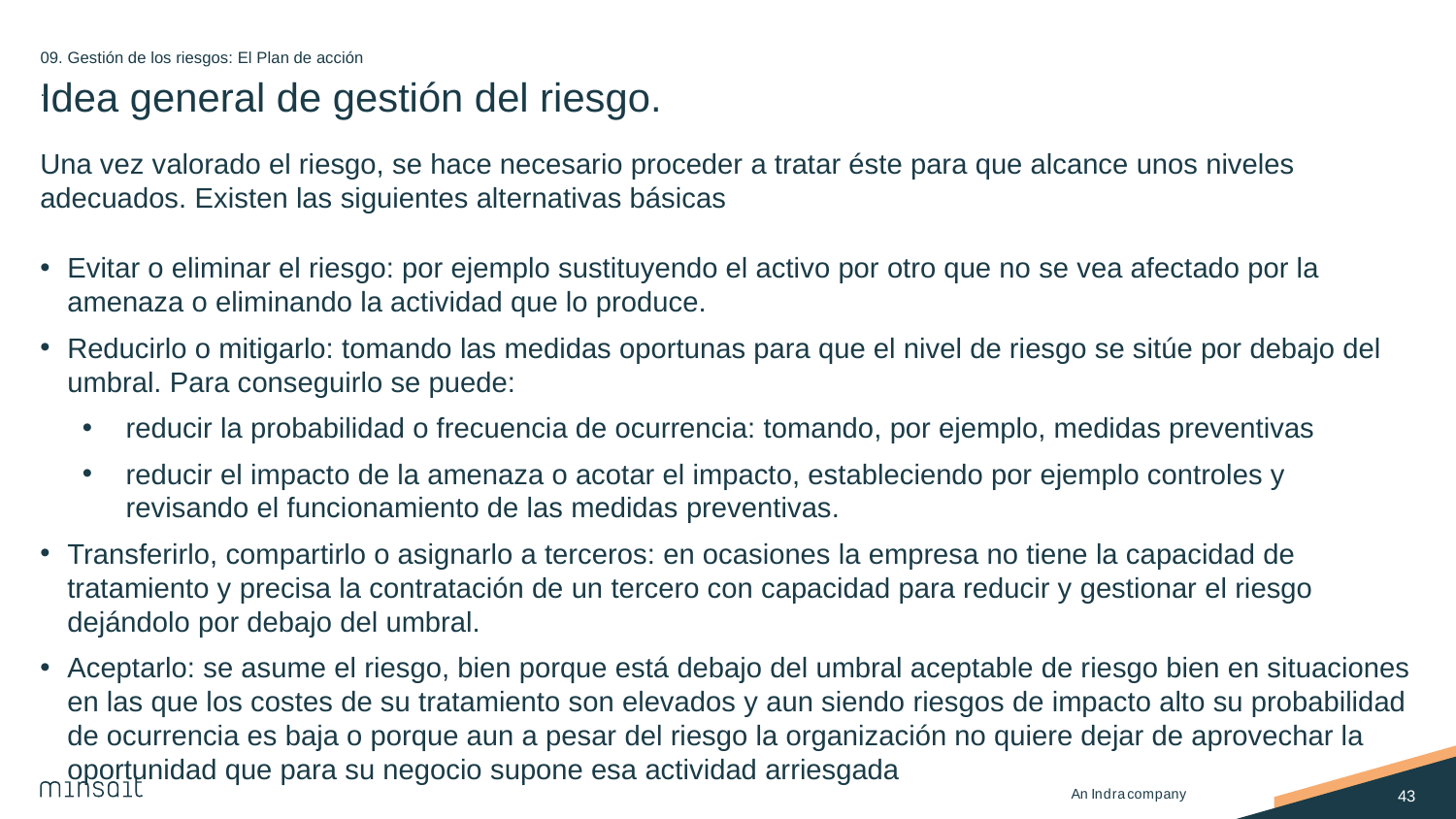

09. Gestión de los riesgos: El Plan de acción
.
# Idea general de gestión del riesgo.
Una vez valorado el riesgo, se hace necesario proceder a tratar éste para que alcance unos niveles adecuados. Existen las siguientes alternativas básicas

Evitar o eliminar el riesgo: por ejemplo sustituyendo el activo por otro que no se vea afectado por la amenaza o eliminando la actividad que lo produce.
Reducirlo o mitigarlo: tomando las medidas oportunas para que el nivel de riesgo se sitúe por debajo del umbral. Para conseguirlo se puede:
reducir la probabilidad o frecuencia de ocurrencia: tomando, por ejemplo, medidas preventivas
reducir el impacto de la amenaza o acotar el impacto, estableciendo por ejemplo controles y revisando el funcionamiento de las medidas preventivas.
Transferirlo, compartirlo o asignarlo a terceros: en ocasiones la empresa no tiene la capacidad de tratamiento y precisa la contratación de un tercero con capacidad para reducir y gestionar el riesgo dejándolo por debajo del umbral.
Aceptarlo: se asume el riesgo, bien porque está debajo del umbral aceptable de riesgo bien en situaciones en las que los costes de su tratamiento son elevados y aun siendo riesgos de impacto alto su probabilidad de ocurrencia es baja o porque aun a pesar del riesgo la organización no quiere dejar de aprovechar la oportunidad que para su negocio supone esa actividad arriesgada